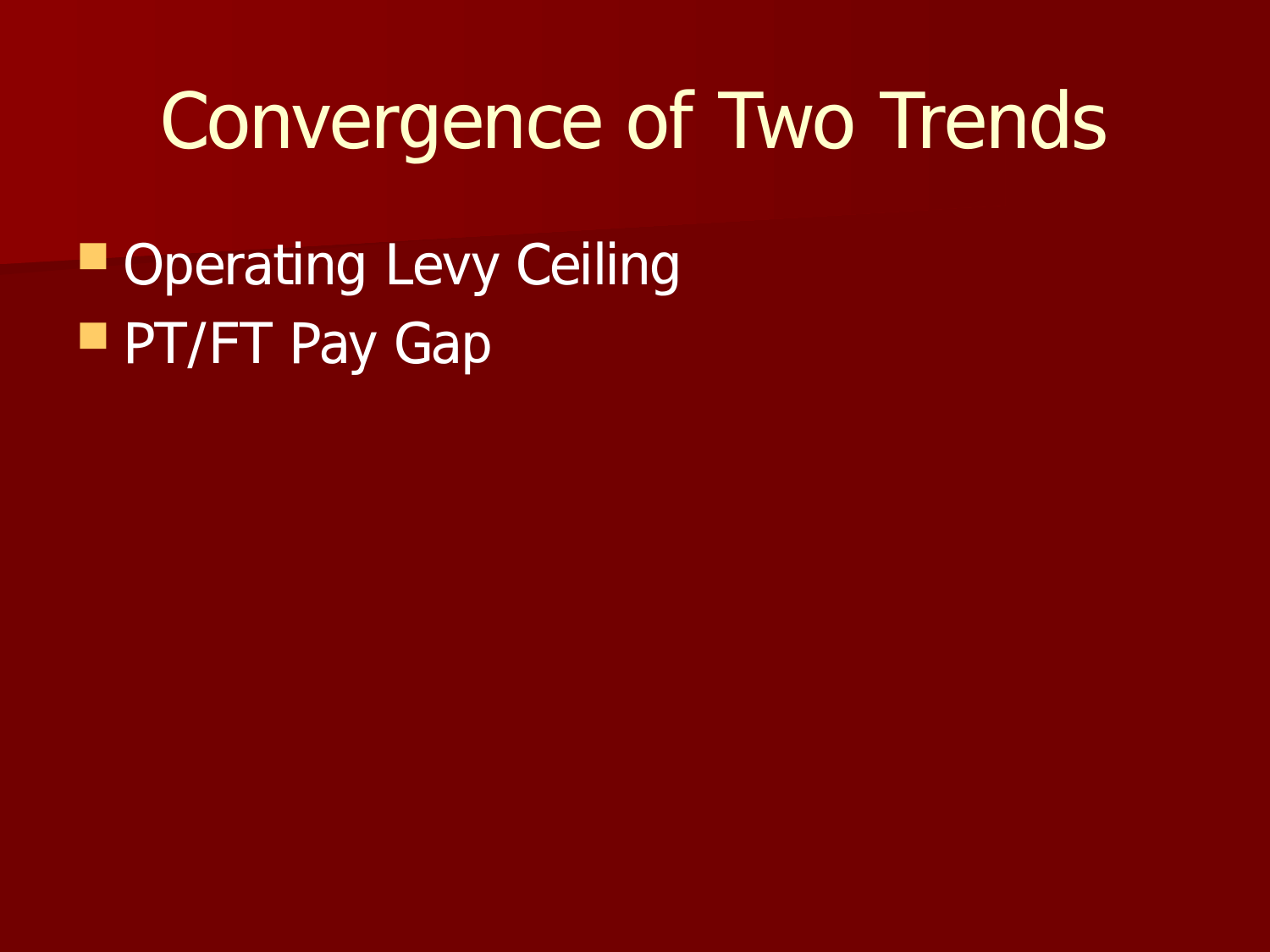

# Convergence of Two Trends
Operating Levy Ceiling
PT/FT Pay Gap